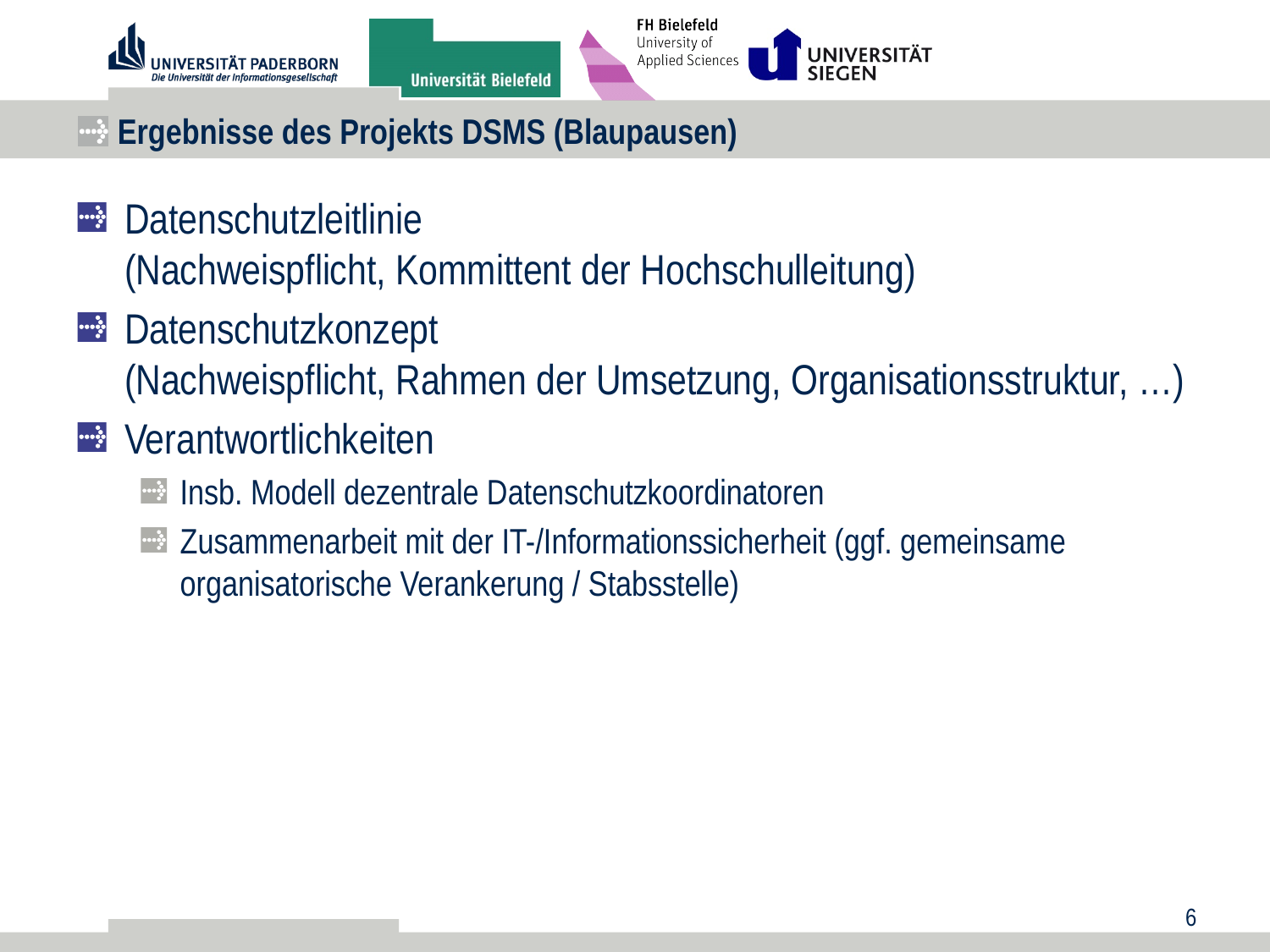

# Ergebnisse des Projekts DSMS (Blaupausen)
Datenschutzleitlinie
(Nachweispflicht, Kommittent der Hochschulleitung)
Datenschutzkonzept
(Nachweispflicht, Rahmen der Umsetzung, Organisationsstruktur, …)
Verantwortlichkeiten
Insb. Modell dezentrale Datenschutzkoordinatoren
Zusammenarbeit mit der IT-/Informationssicherheit (ggf. gemeinsame organisatorische Verankerung / Stabsstelle)

6